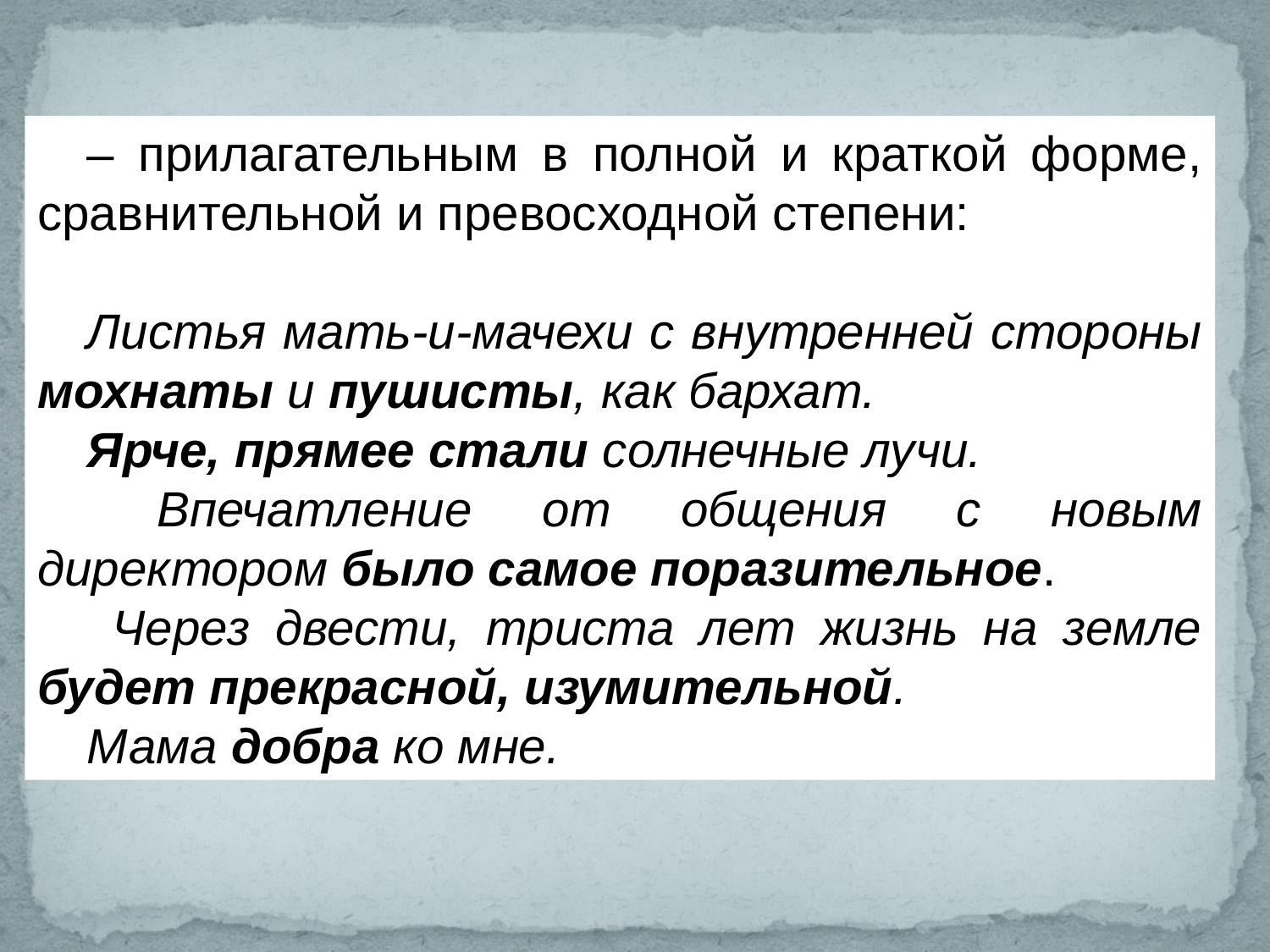

– прилагательным в полной и краткой форме, сравнительной и превосходной степени:

Листья мать-и-мачехи с внутренней стороны мохнаты и пушисты, как бархат.
Ярче, прямее стали солнечные лучи.
 Впечатление от общения с новым директором было самое поразительное.
 Через двести, триста лет жизнь на земле будет прекрасной, изумительной.
Мама добра ко мне.